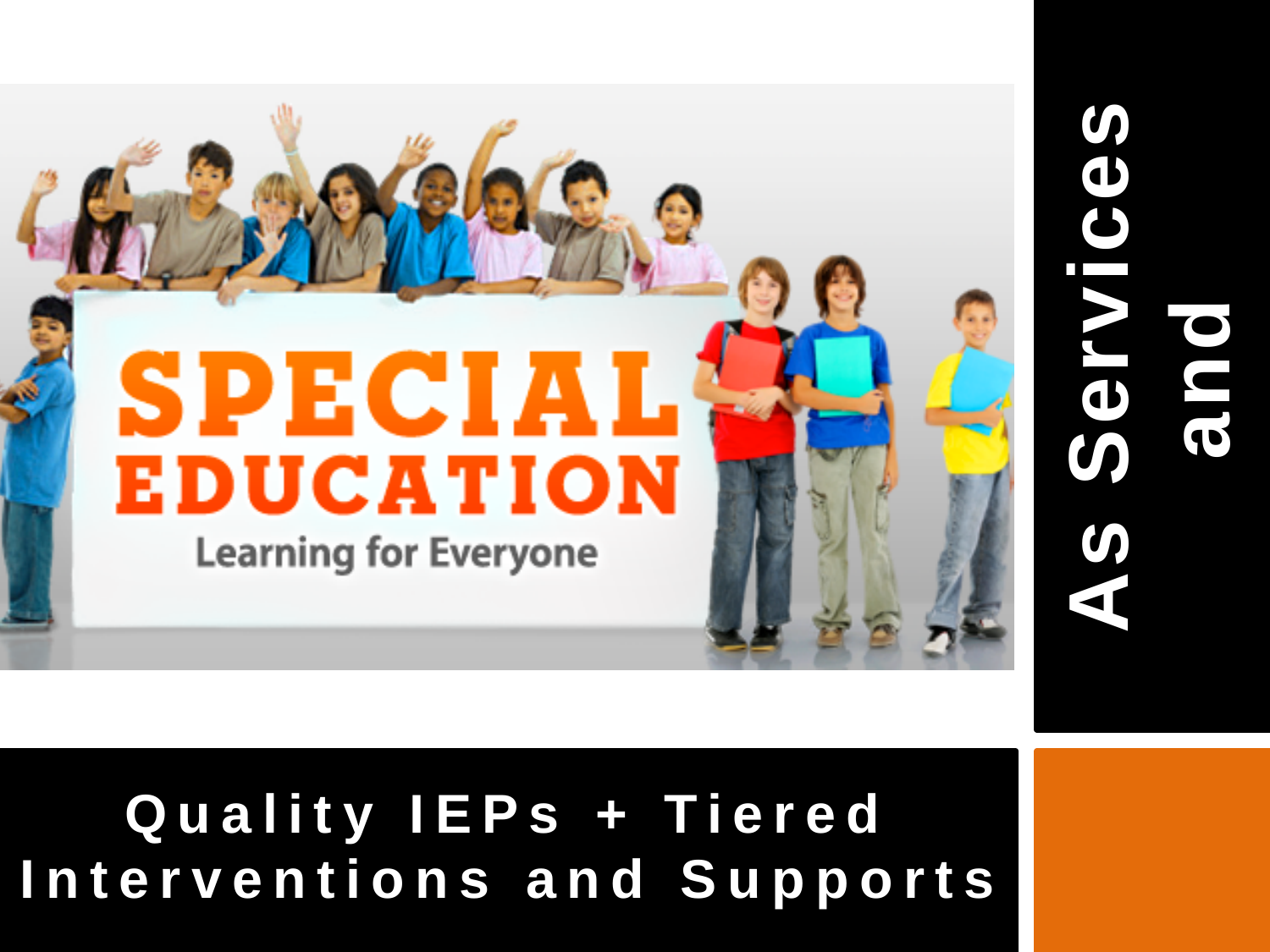

As Services and
Not a Place
# Quality IEPs + Tiered Interventions and Supports